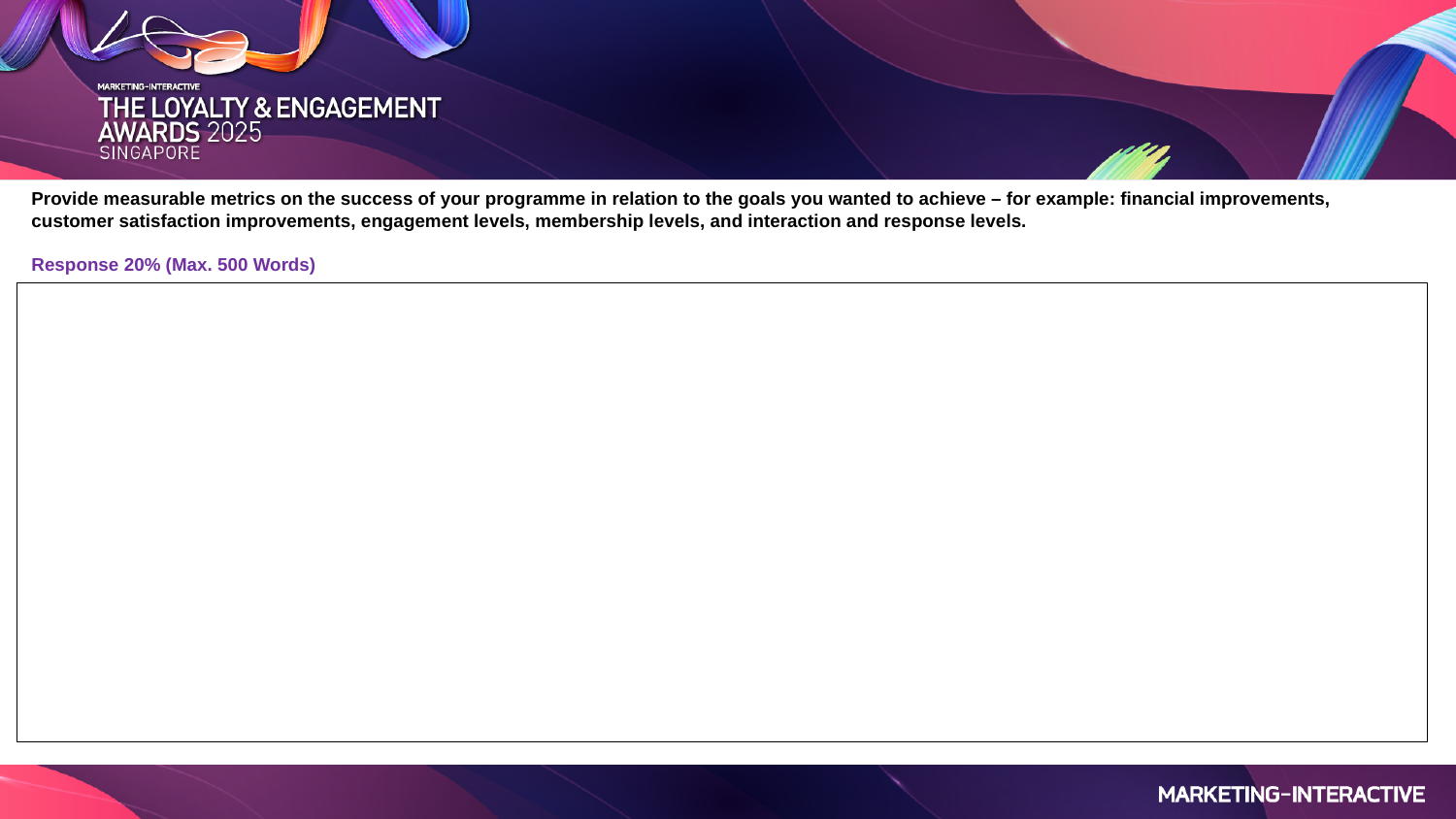

Provide measurable metrics on the success of your programme in relation to the goals you wanted to achieve – for example: financial improvements, customer satisfaction improvements, engagement levels, membership levels, and interaction and response levels.

Response 20% (Max. 500 Words)